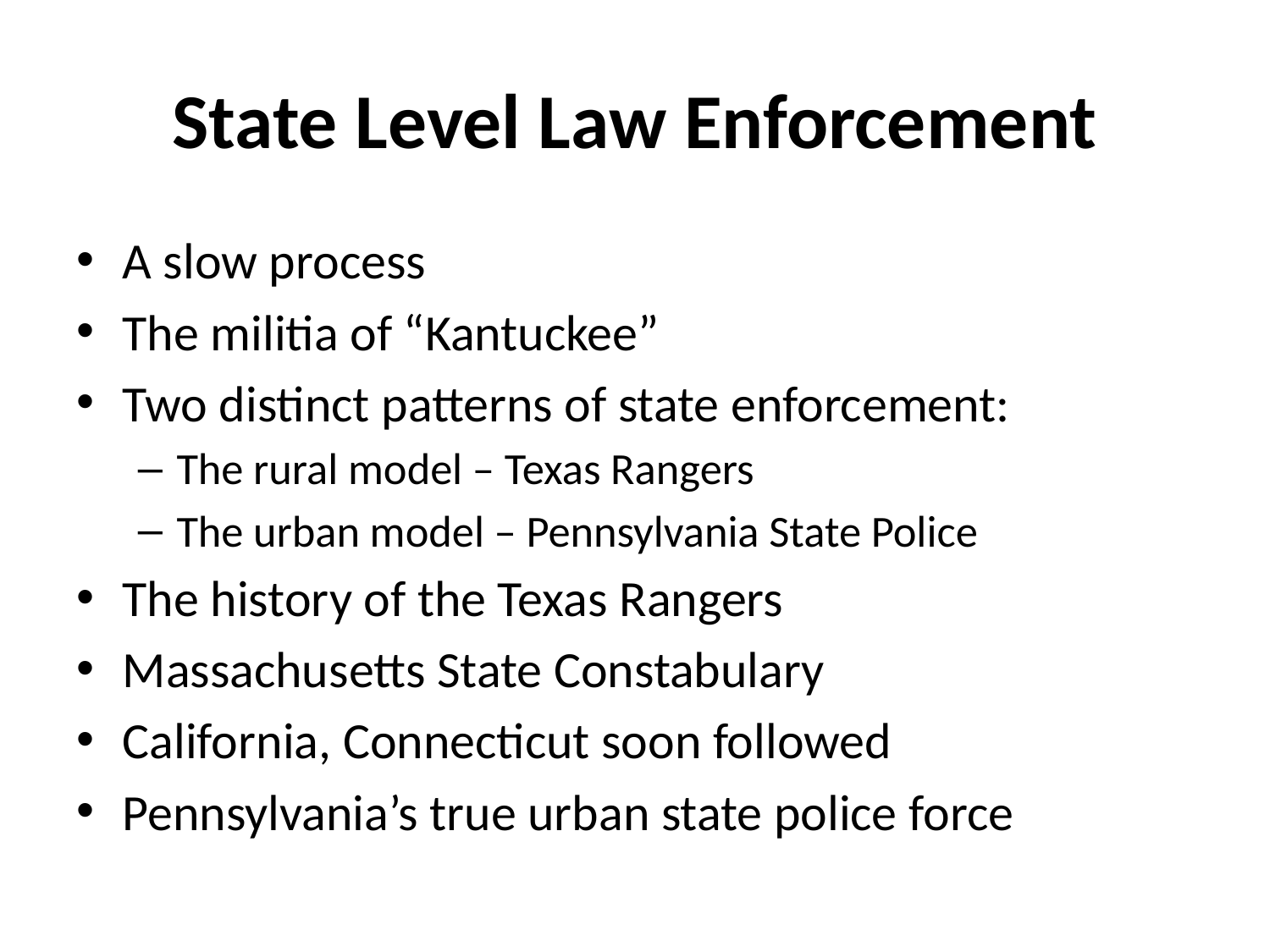

# State Level Law Enforcement
A slow process
The militia of “Kantuckee”
Two distinct patterns of state enforcement:
The rural model – Texas Rangers
The urban model – Pennsylvania State Police
The history of the Texas Rangers
Massachusetts State Constabulary
California, Connecticut soon followed
Pennsylvania’s true urban state police force